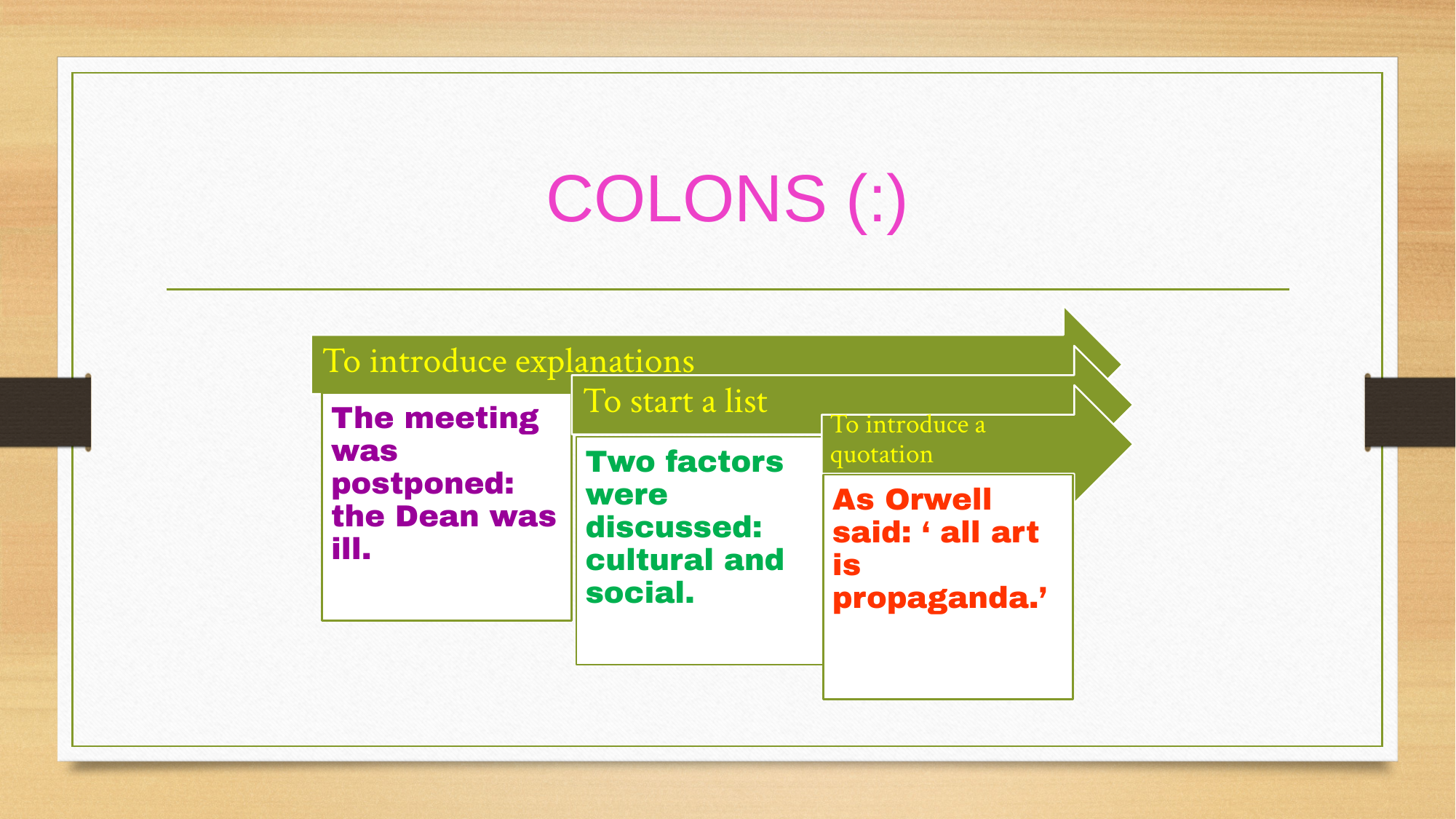

# COLONS (:)
To introduce explanations
The meeting was postponed: the Dean was ill.
To start a list
Two factors were discussed: cultural and social.
To introduce a quotation
As Orwell said: ‘ all art is propaganda.’